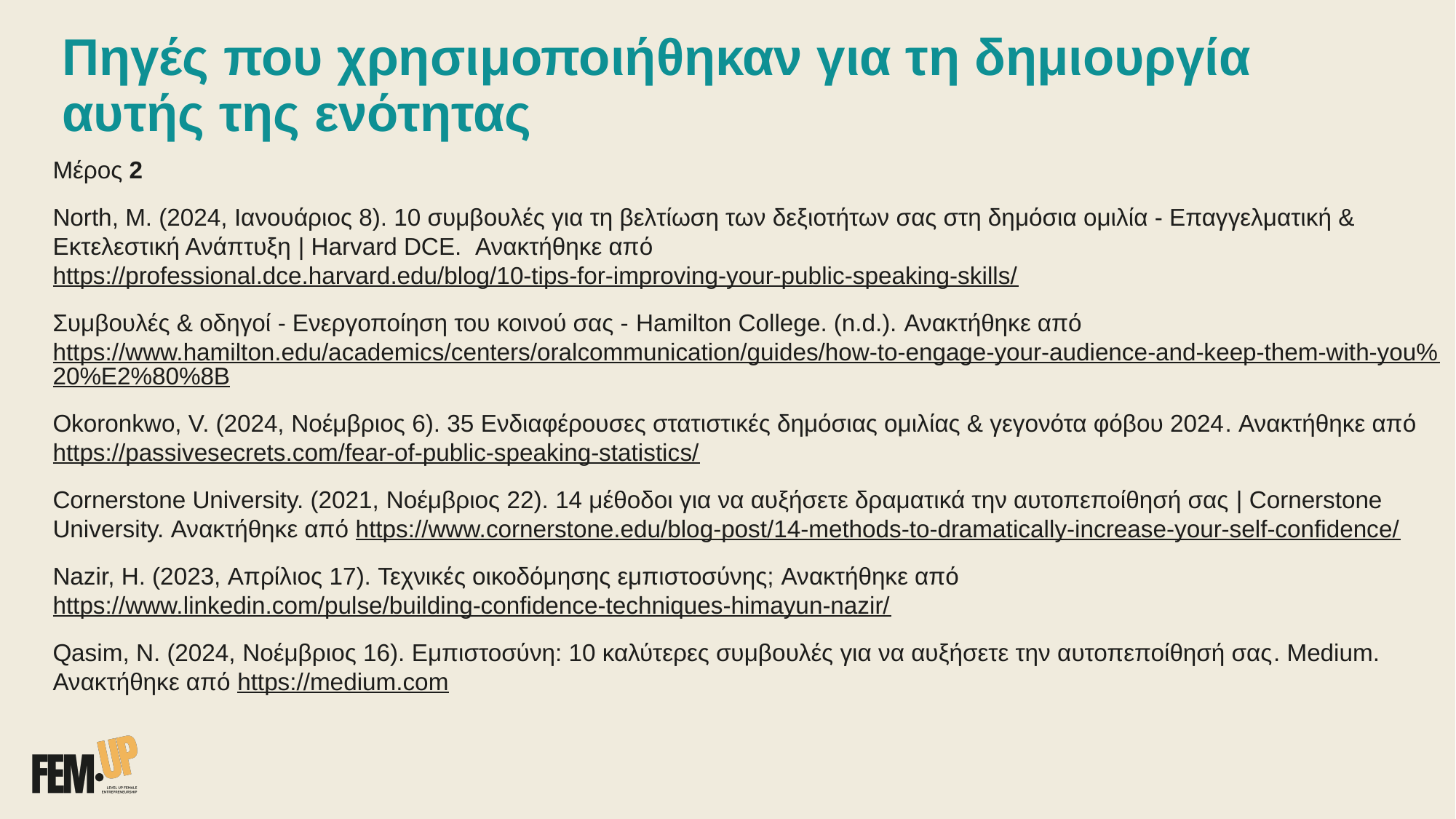

# Πηγές που χρησιμοποιήθηκαν για τη δημιουργία αυτής της ενότητας
Μέρος 2
North, M. (2024, Ιανουάριος 8). 10 συμβουλές για τη βελτίωση των δεξιοτήτων σας στη δημόσια ομιλία - Επαγγελματική & Εκτελεστική Ανάπτυξη | Harvard DCE.  Ανακτήθηκε από https://professional.dce.harvard.edu/blog/10-tips-for-improving-your-public-speaking-skills/
Συμβουλές & οδηγοί - Ενεργοποίηση του κοινού σας - Hamilton College. (n.d.). Ανακτήθηκε από https://www.hamilton.edu/academics/centers/oralcommunication/guides/how-to-engage-your-audience-and-keep-them-with-you%20%E2%80%8B
Okoronkwo, V. (2024, Νοέμβριος 6). 35 Ενδιαφέρουσες στατιστικές δημόσιας ομιλίας & γεγονότα φόβου 2024. Ανακτήθηκε από https://passivesecrets.com/fear-of-public-speaking-statistics/
Cornerstone University. (2021, Νοέμβριος 22). 14 μέθοδοι για να αυξήσετε δραματικά την αυτοπεποίθησή σας | Cornerstone University. Ανακτήθηκε από https://www.cornerstone.edu/blog-post/14-methods-to-dramatically-increase-your-self-confidence/
Nazir, H. (2023, Απρίλιος 17). Τεχνικές οικοδόμησης εμπιστοσύνης; Ανακτήθηκε από https://www.linkedin.com/pulse/building-confidence-techniques-himayun-nazir/
Qasim, N. (2024, Νοέμβριος 16). Εμπιστοσύνη: 10 καλύτερες συμβουλές για να αυξήσετε την αυτοπεποίθησή σας. Medium. Ανακτήθηκε από https://medium.com